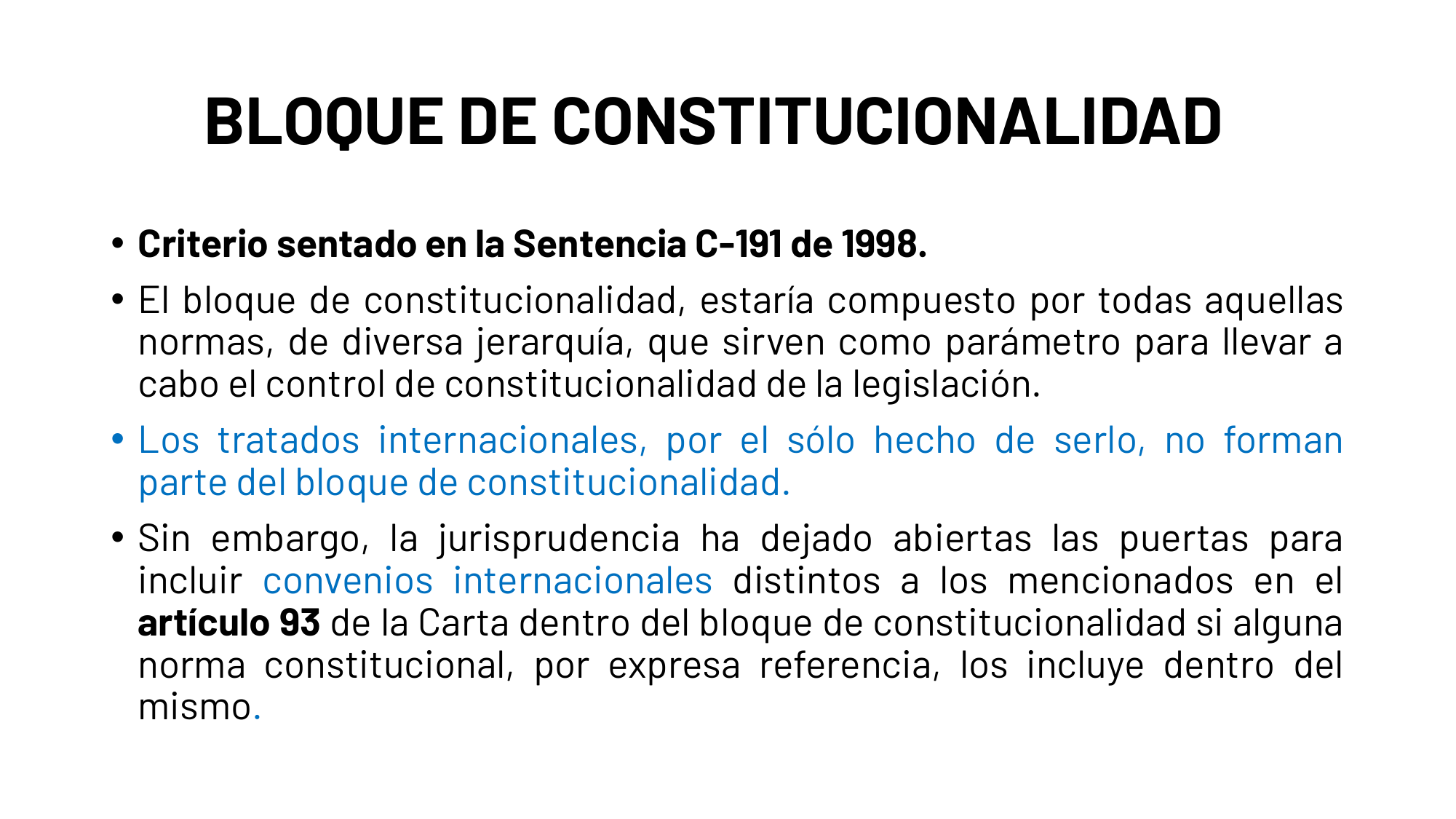

# BLOQUE DE CONSTITUCIONALIDAD
Criterio sentado en la Sentencia C-191 de 1998.
El bloque de constitucionalidad, estaría compuesto por todas aquellas normas, de diversa jerarquía, que sirven como parámetro para llevar a cabo el control de constitucionalidad de la legislación.
Los tratados internacionales, por el sólo hecho de serlo, no forman parte del bloque de constitucionalidad.
Sin embargo, la jurisprudencia ha dejado abiertas las puertas para incluir convenios internacionales distintos a los mencionados en el artículo 93 de la Carta dentro del bloque de constitucionalidad si alguna norma constitucional, por expresa referencia, los incluye dentro del mismo.